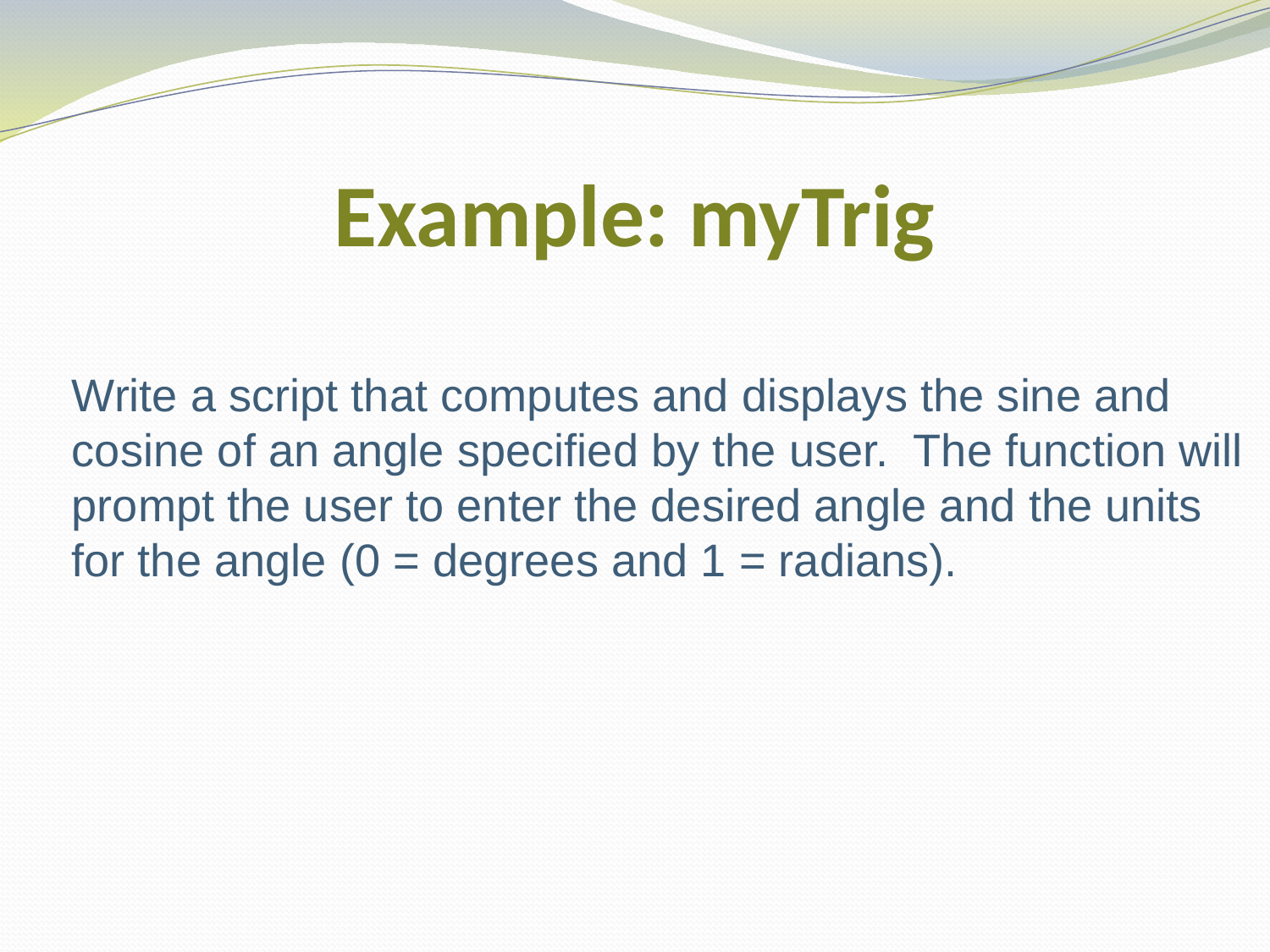

# Example: myTrig
   Write a script that computes and displays the sine and cosine of an angle specified by the user.  The function will prompt the user to enter the desired angle and the units for the angle (0 = degrees and 1 = radians).